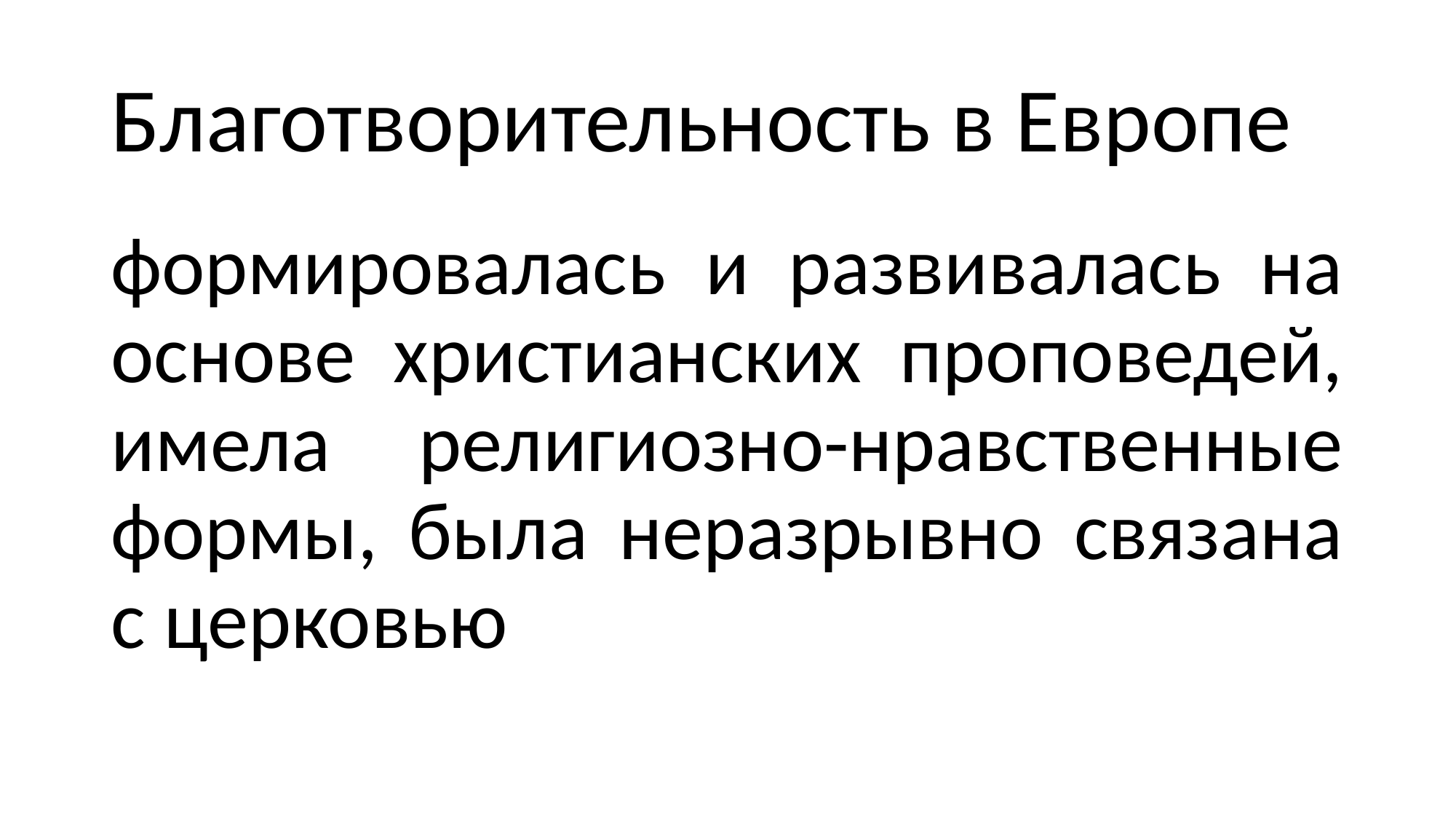

# Благотворительность в Европе
формировалась и развивалась на основе христианских проповедей, имела религиозно-нравственные формы, была неразрывно связана с церковью